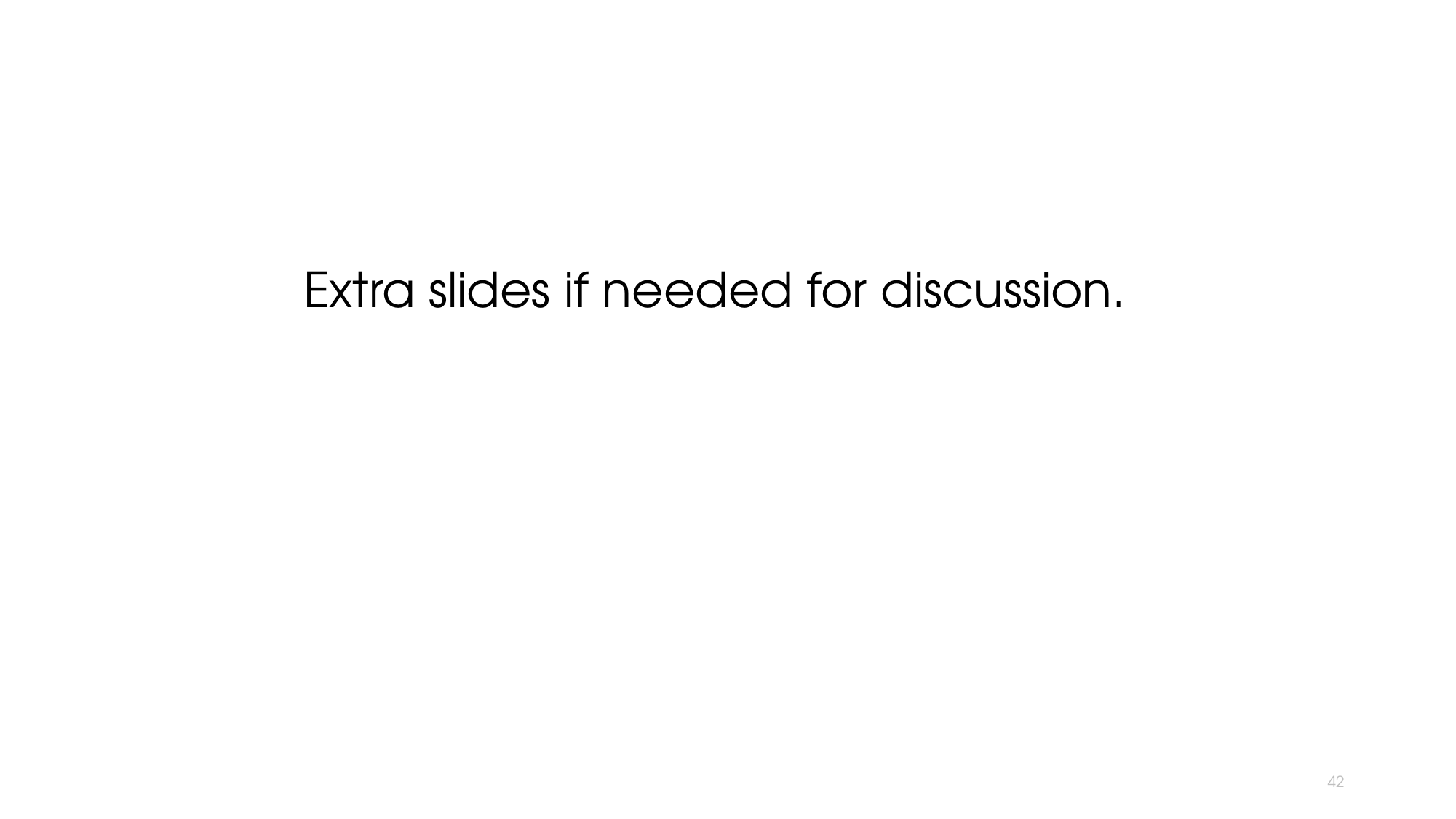

Extra slides if needed for discussion.
42